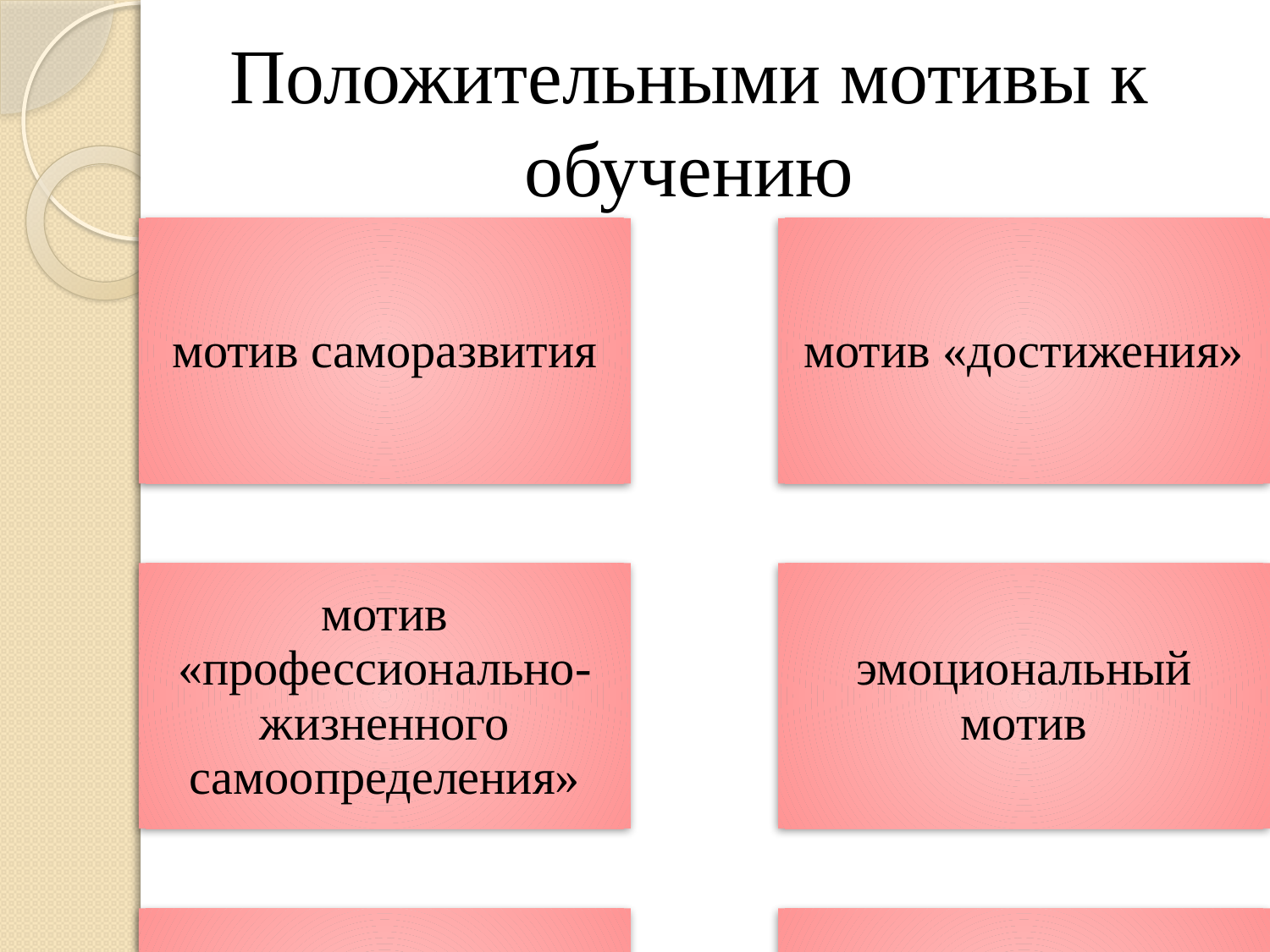

# Положительными мотивы к обучению
мотив саморазвития
мотив «достижения»
мотив «профессионально-жизненного самоопределения»
эмоциональный мотив